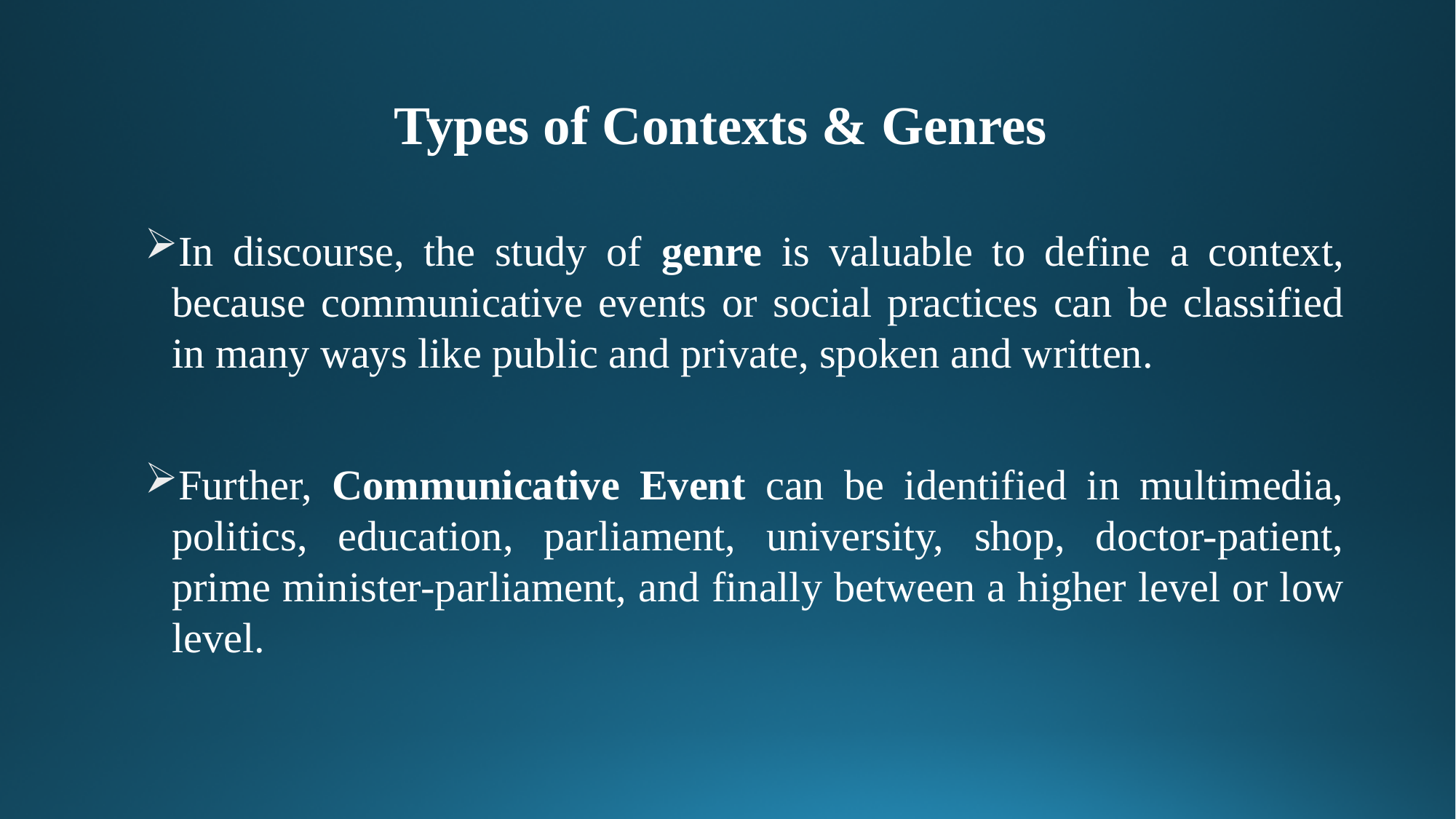

# Types of Contexts & Genres
In discourse, the study of genre is valuable to define a context, because communicative events or social practices can be classified in many ways like public and private, spoken and written.

Further, Communicative Event can be identified in multimedia, politics, education, parliament, university, shop, doctor-patient, prime minister-parliament, and finally between a higher level or low level.